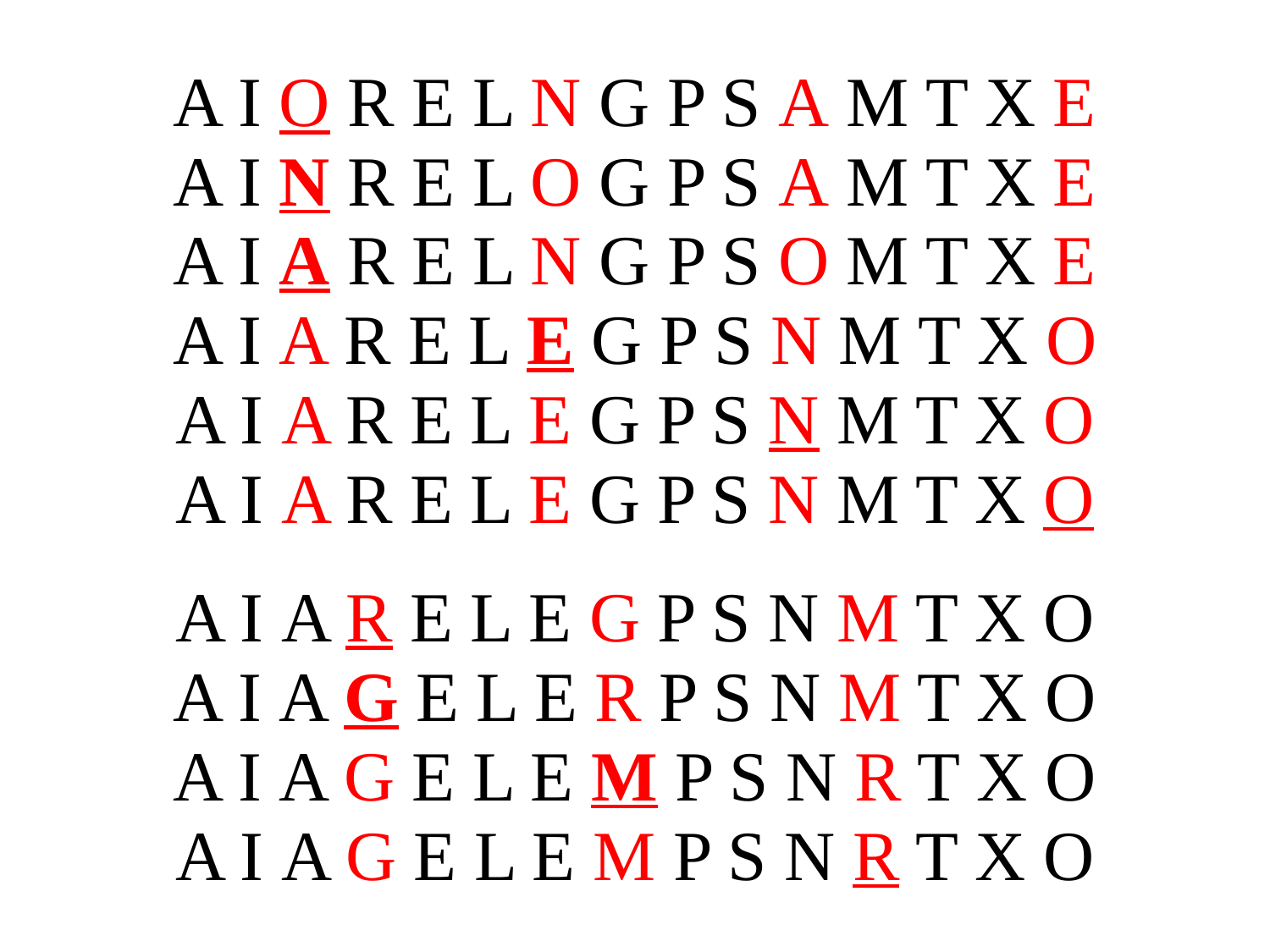

A I O R E L N G P S A M T X E

A I N R E L O G P S A M T X E

A I A R E L N G P S O M T X E

A I A R E L E G P S N M T X O

A I A R E L E G P S N M T X O

A I A R E L E G P S N M T X O

A I A R E L E G P S N M T X O

A I A G E L E R P S N M T X O

A I A G E L E M P S N R T X O

A I A G E L E M P S N R T X O